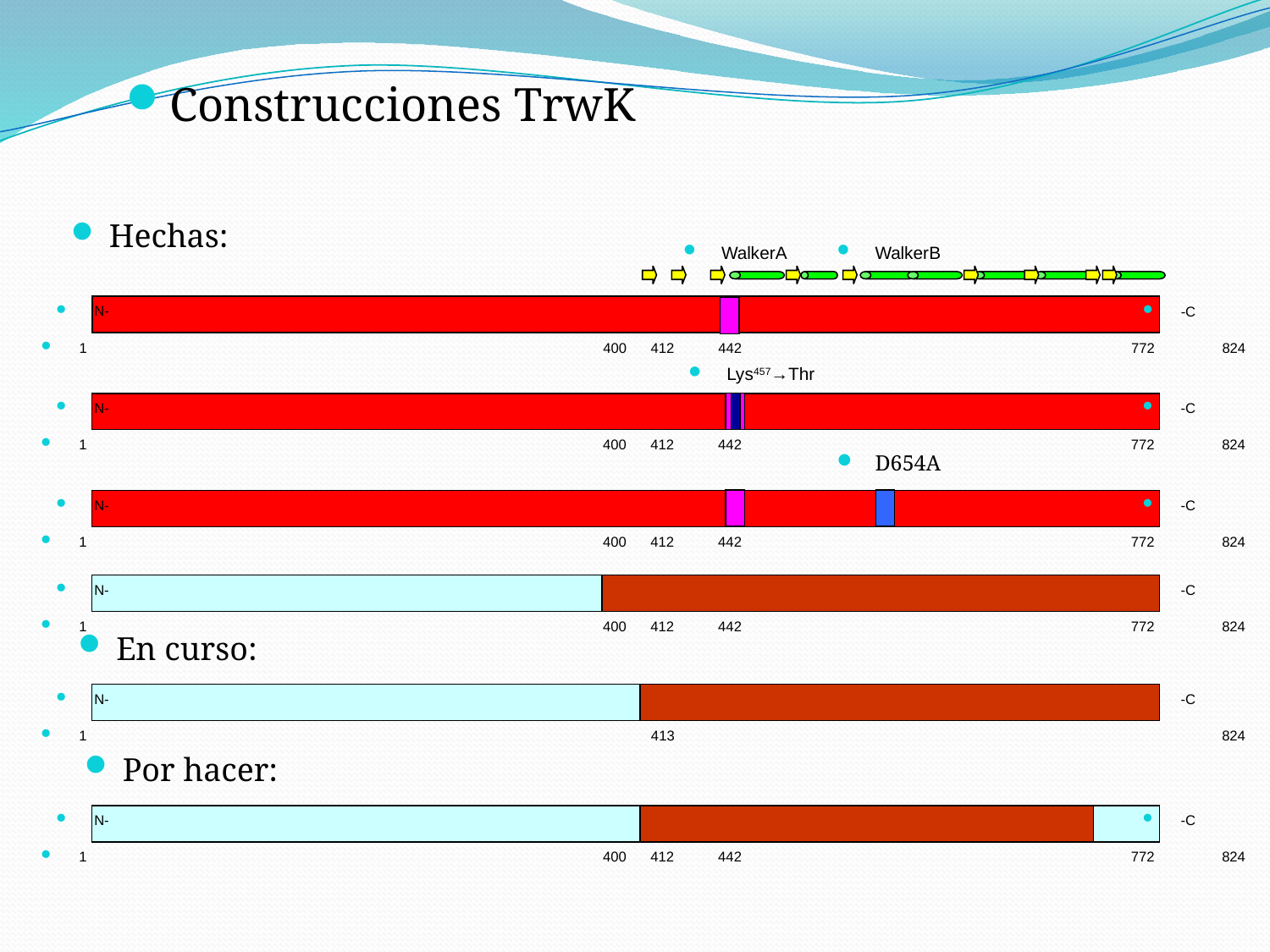

Construcciones TrwK
Hechas:
WalkerA
WalkerB

N-

-C
1				    400      412           442			         772	824

Lys457→Thr
N-

-C
1				    400      412           442			         772	824

D654A
N-

-C
1				    400      412           442			         772	824

N-

-C
1				    400      412           442			         772	824

En curso:
N-

-C
1				                413           			         	824

Por hacer:
N-

-C
1				    400      412           442			         772	824

#